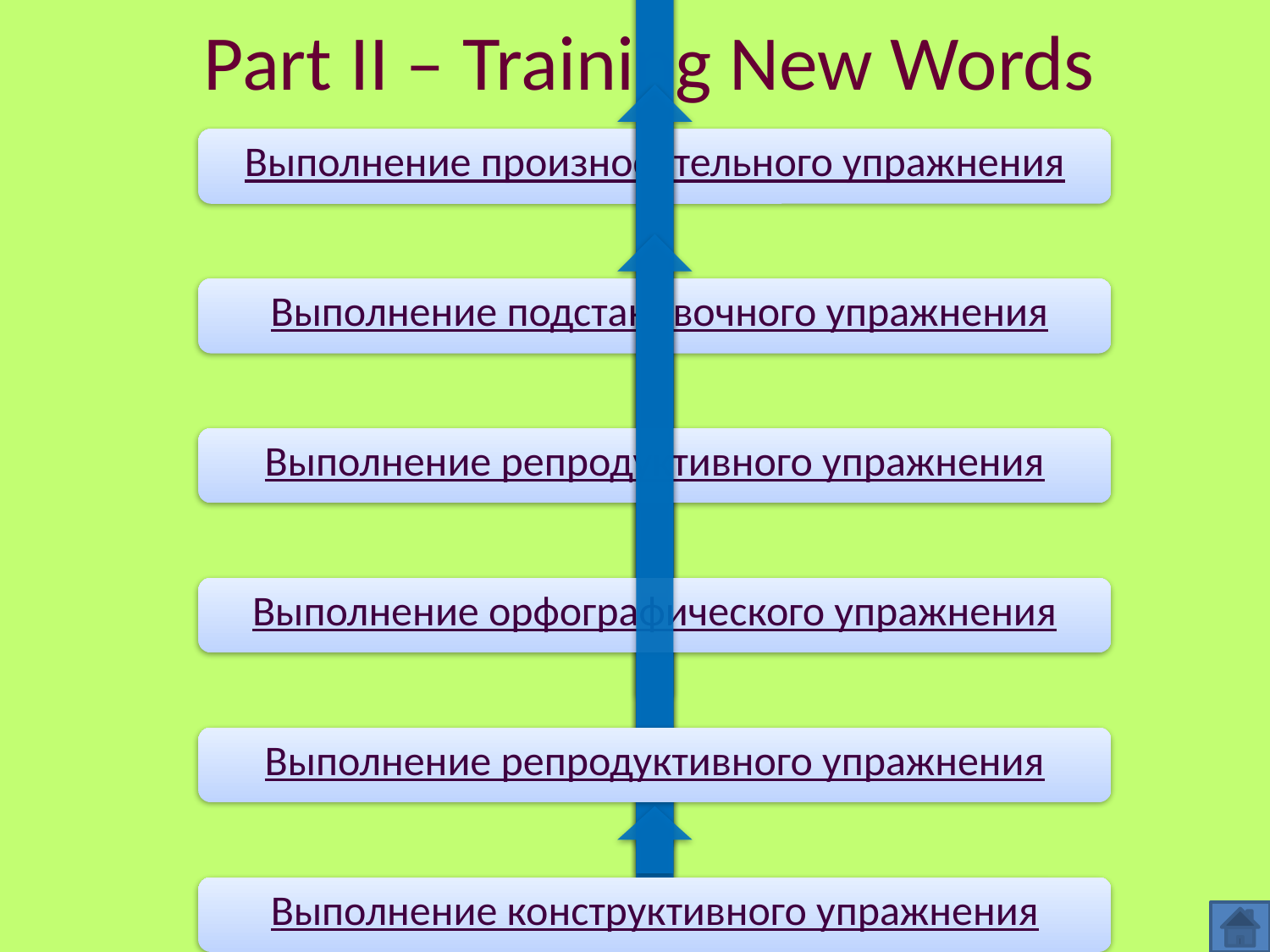

# Part II – Training New Words
Выполнение произносительного упражнения
 Выполнение подстановочного упражнения
Выполнение репродуктивного упражнения
Выполнение орфографического упражнения
Выполнение репродуктивного упражнения
Выполнение конструктивного упражнения